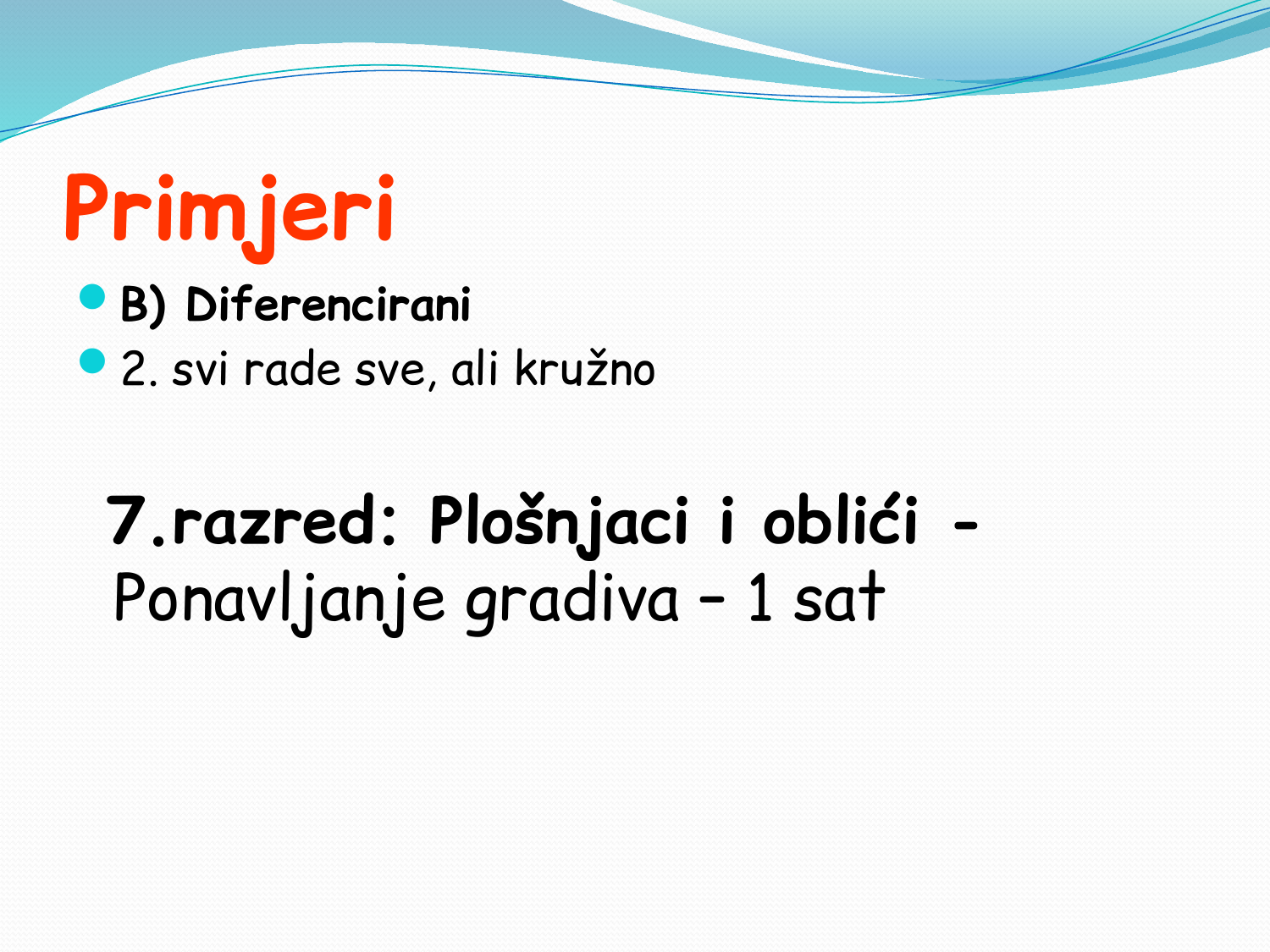

# Primjeri
B) Diferencirani
2. svi rade sve, ali kružno

 7.razred: Plošnjaci i oblići -Ponavljanje gradiva – 1 sat